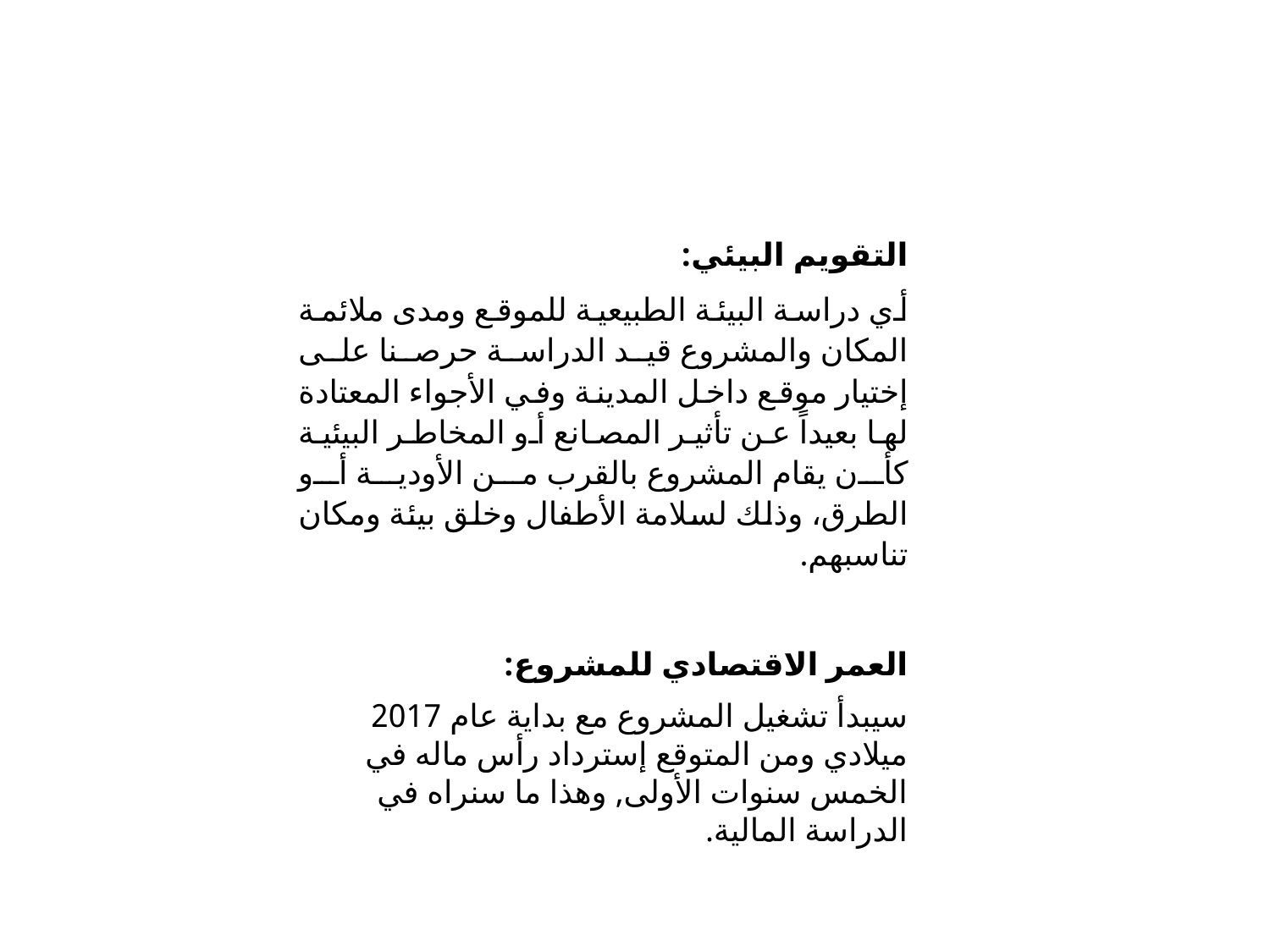

التقويم البيئي:
أي دراسة البيئة الطبيعية للموقع ومدى ملائمة المكان والمشروع قيد الدراسة حرصنا على إختيار موقع داخل المدينة وفي الأجواء المعتادة لها بعيداً عن تأثير المصانع أو المخاطر البيئية كأن يقام المشروع بالقرب من الأودية أو الطرق، وذلك لسلامة الأطفال وخلق بيئة ومكان تناسبهم.

العمر الاقتصادي للمشروع:
سيبدأ تشغيل المشروع مع بداية عام 2017 ميلادي ومن المتوقع إسترداد رأس ماله في الخمس سنوات الأولى, وهذا ما سنراه في الدراسة المالية.